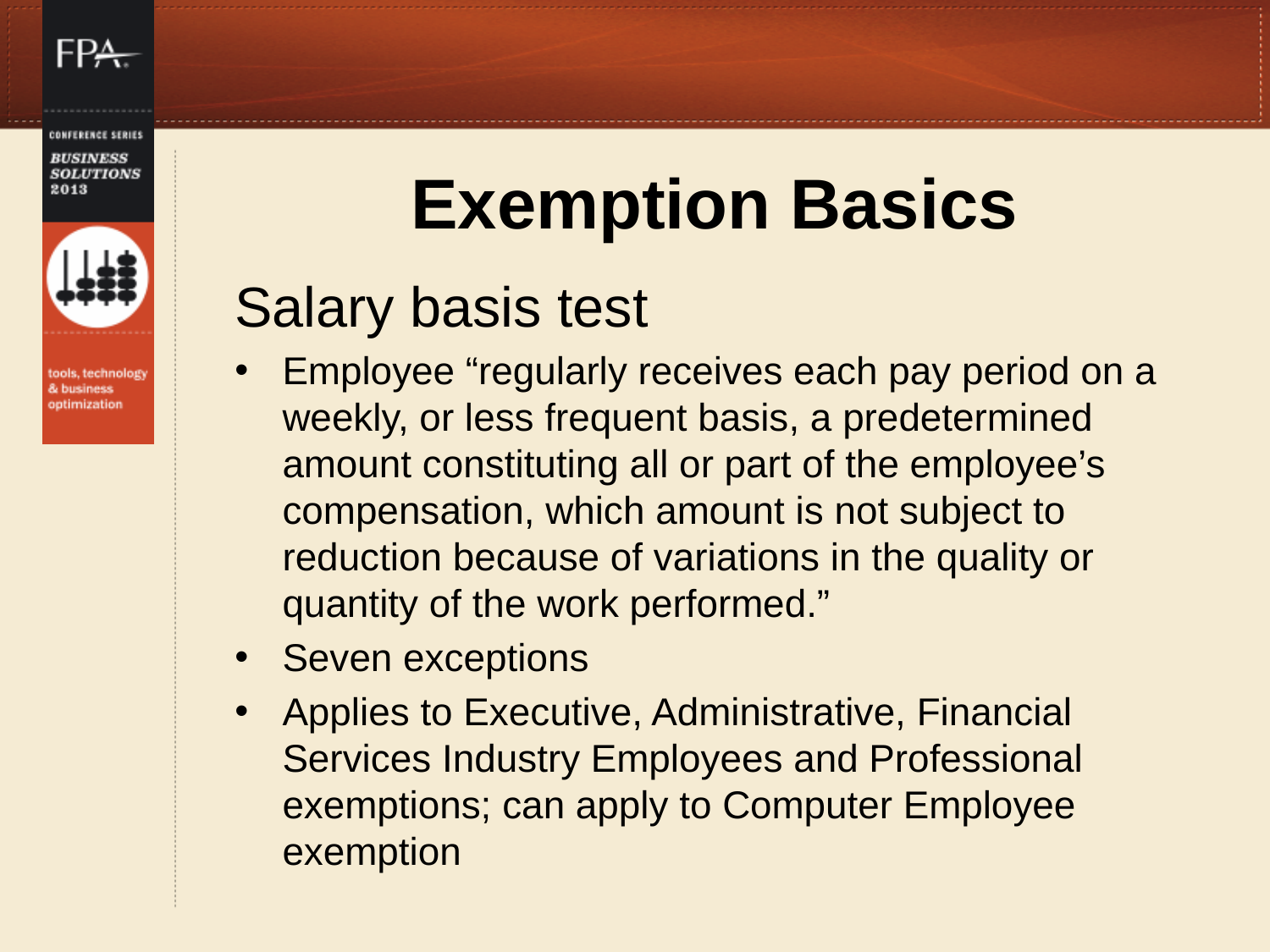

# Exemption Basics
Salary basis test
Employee “regularly receives each pay period on a weekly, or less frequent basis, a predetermined amount constituting all or part of the employee’s compensation, which amount is not subject to reduction because of variations in the quality or quantity of the work performed.”
Seven exceptions
Applies to Executive, Administrative, Financial Services Industry Employees and Professional exemptions; can apply to Computer Employee exemption